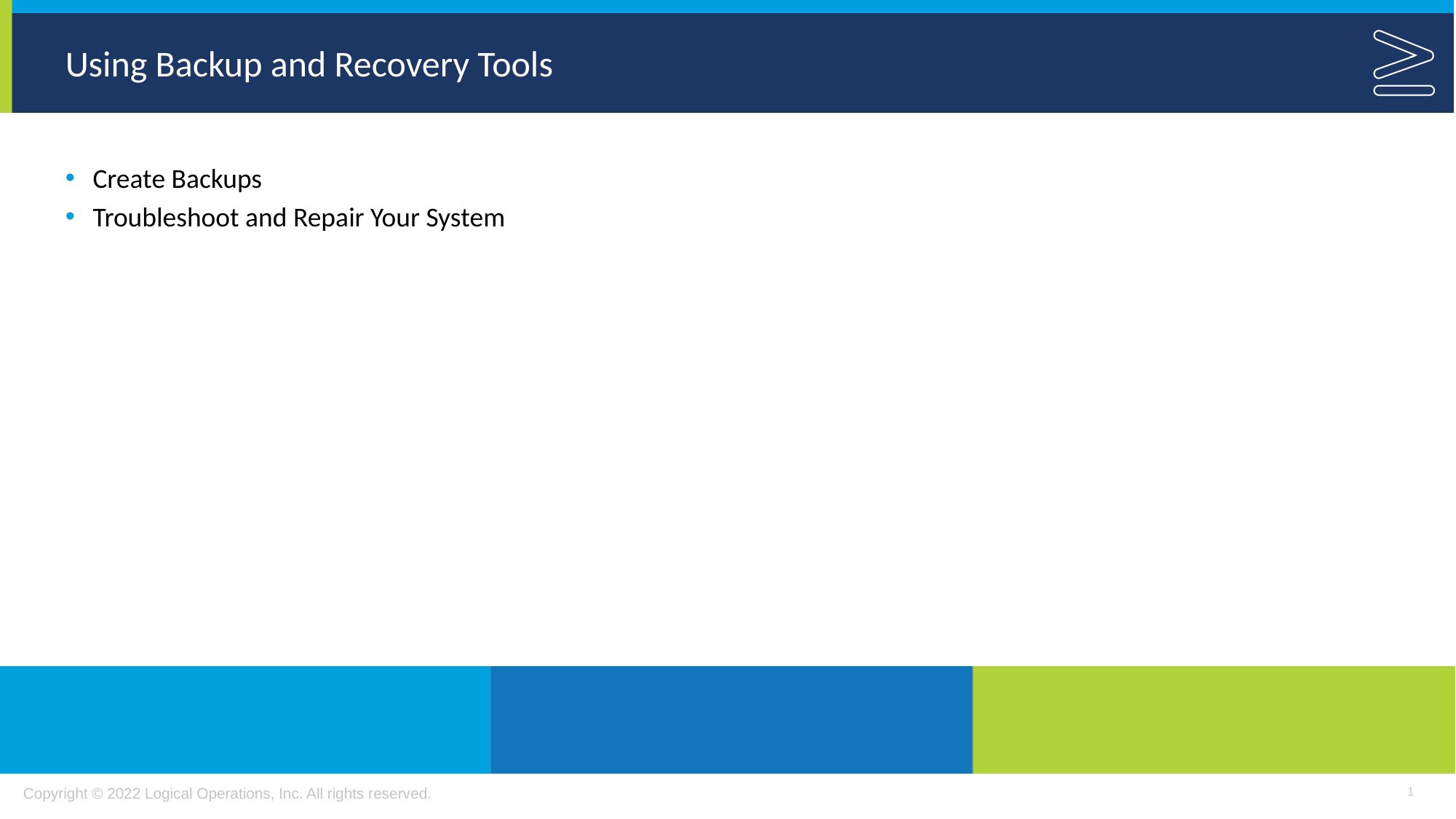

# Using Backup and Recovery Tools
Create Backups
Troubleshoot and Repair Your System
1